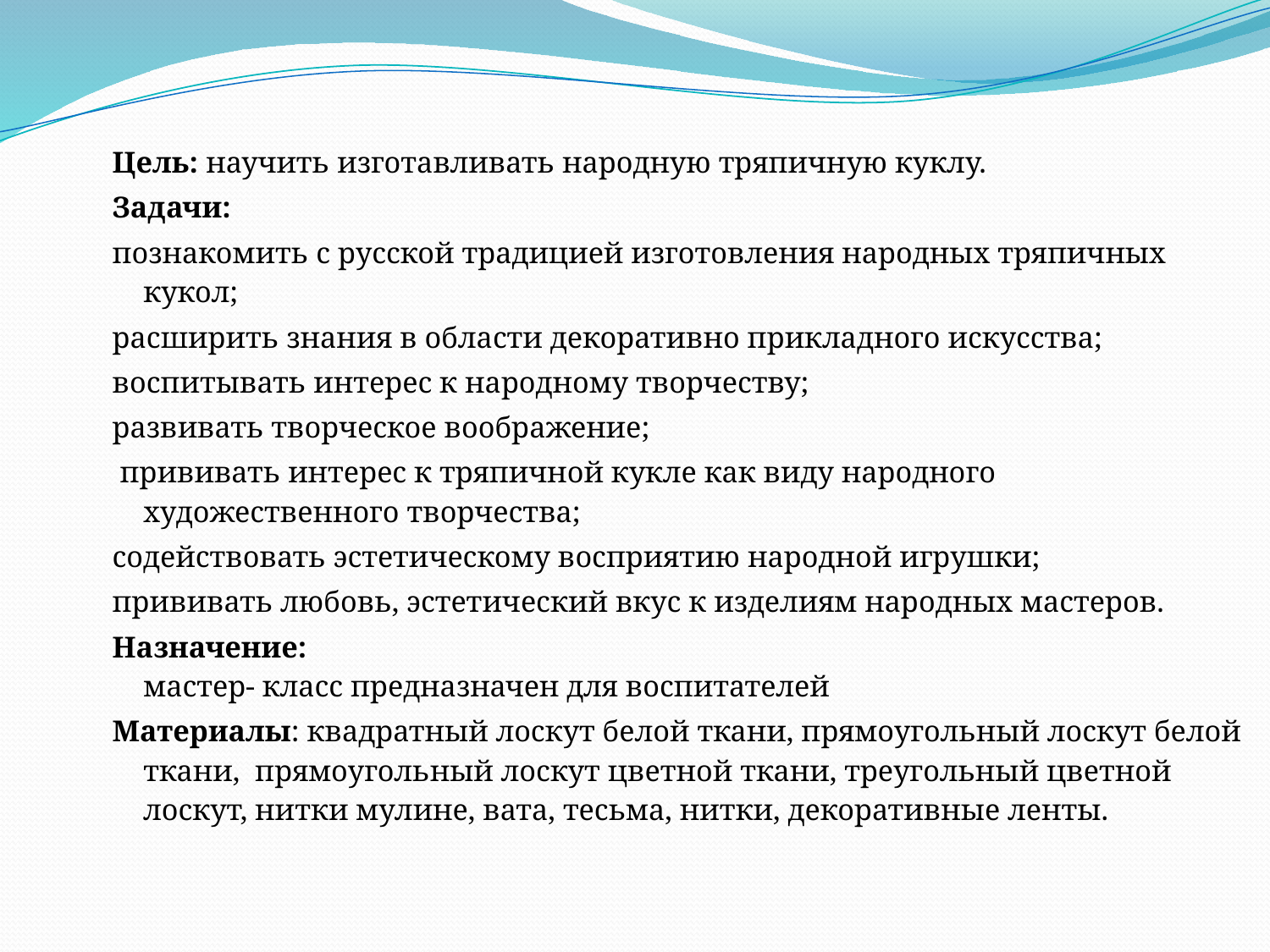

Цель: научить изготавливать народную тряпичную куклу.
Задачи:
познакомить с русской традицией изготовления народных тряпичных кукол;
расширить знания в области декоративно прикладного искусства;
воспитывать интерес к народному творчеству;
развивать творческое воображение;
 прививать интерес к тряпичной кукле как виду народного художественного творчества;
содействовать эстетическому восприятию народной игрушки;
прививать любовь, эстетический вкус к изделиям народных мастеров.
Назначение:
мастер- класс предназначен для воспитателей
Материалы: квадратный лоскут белой ткани, прямоугольный лоскут белой ткани,  прямоугольный лоскут цветной ткани, треугольный цветной лоскут, нитки мулине, вата, тесьма, нитки, декоративные ленты.